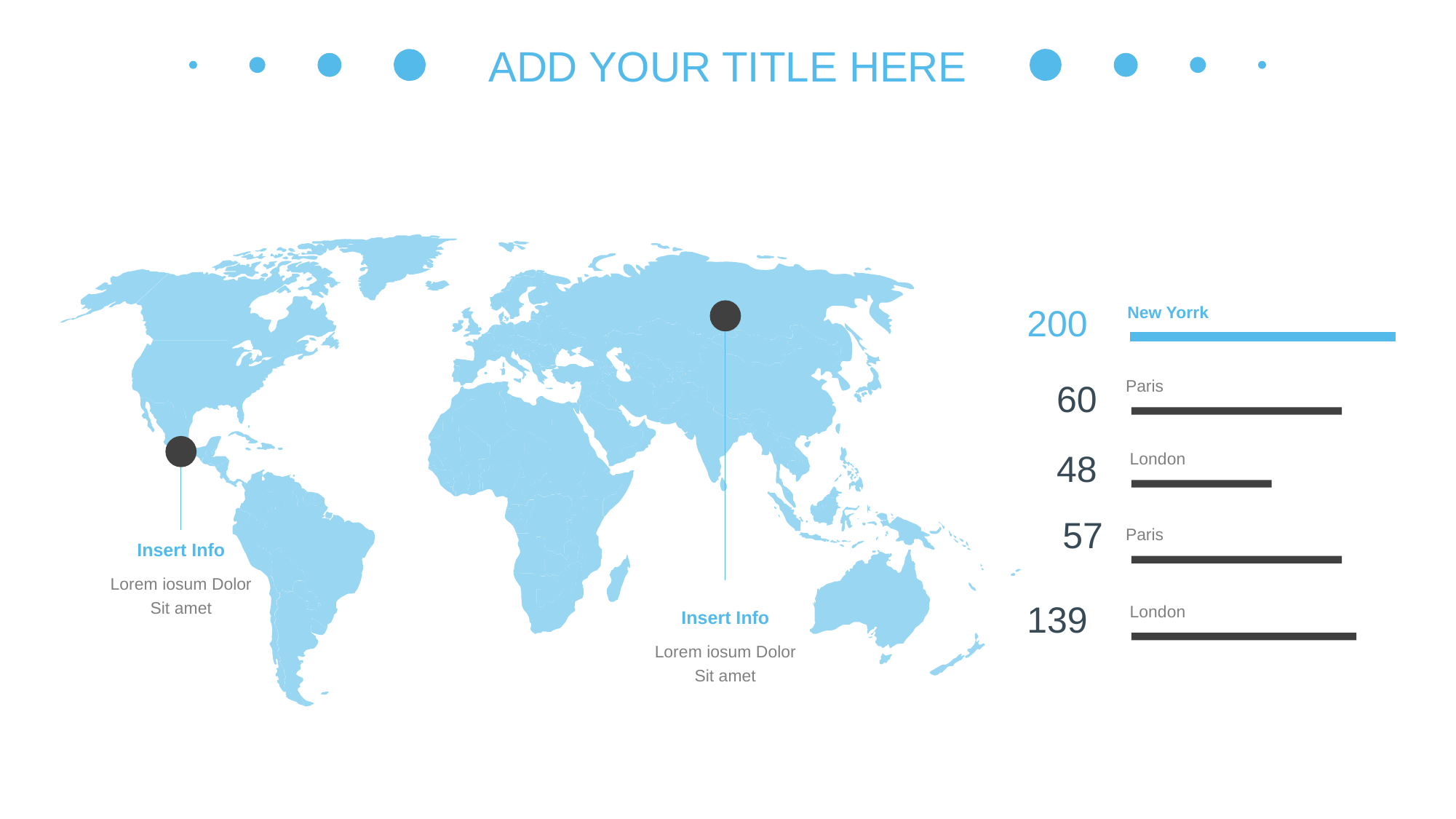

ADD YOUR TITLE HERE

200
New Yorrk

Paris
60

48
London

57
Paris
Insert Info
Lorem iosum Dolor
Sit amet

139
London
Insert Info
Lorem iosum Dolor
Sit amet